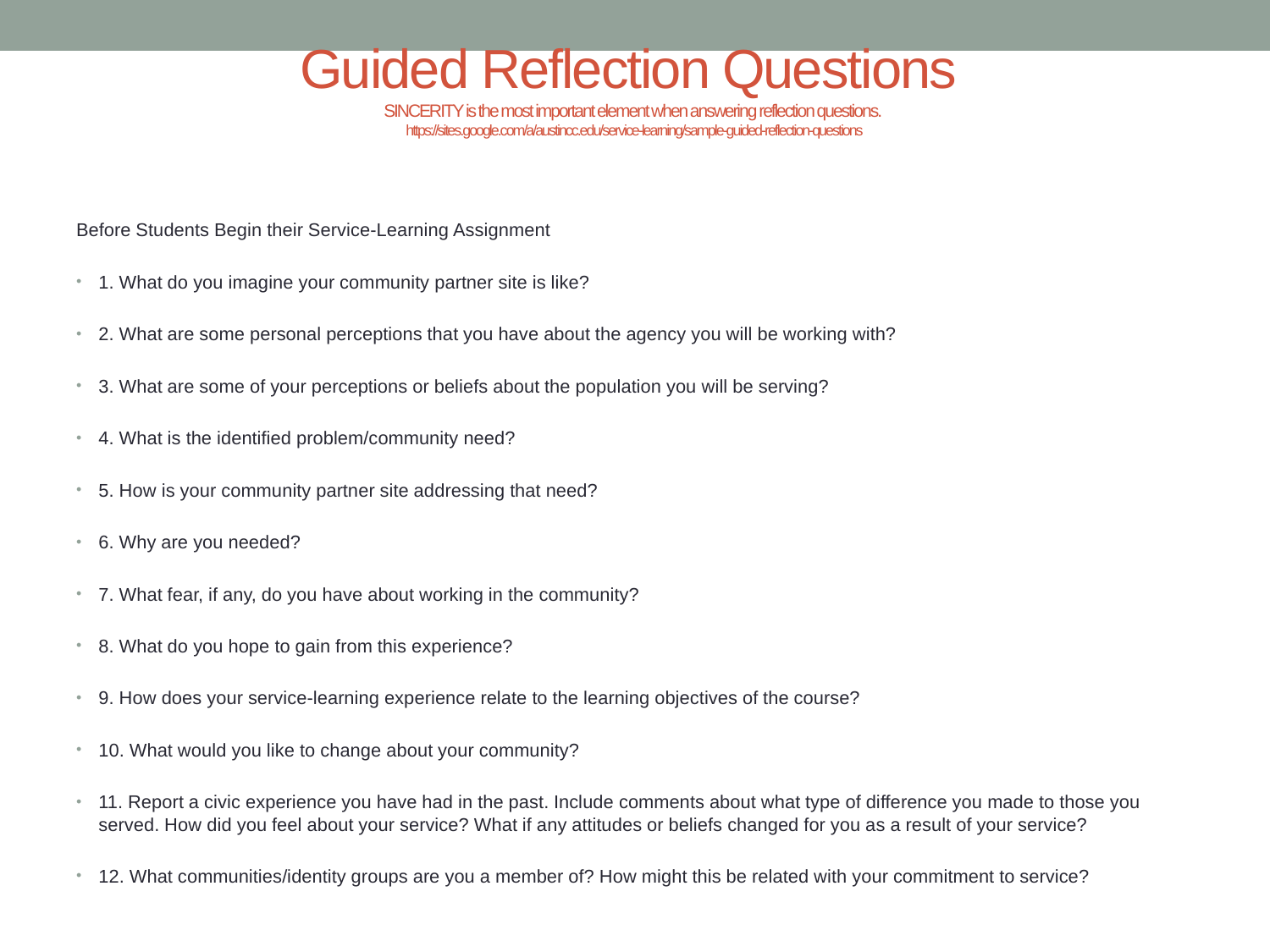

# Guided Reflection Questions SINCERITY is the most important element when answering reflection questions. https://sites.google.com/a/austincc.edu/service-learning/sample-guided-reflection-questions

Before Students Begin their Service-Learning Assignment

1. What do you imagine your community partner site is like?

2. What are some personal perceptions that you have about the agency you will be working with?

3. What are some of your perceptions or beliefs about the population you will be serving?

4. What is the identified problem/community need?

5. How is your community partner site addressing that need?

6. Why are you needed?

7. What fear, if any, do you have about working in the community?

8. What do you hope to gain from this experience?

9. How does your service-learning experience relate to the learning objectives of the course?

10. What would you like to change about your community?

11. Report a civic experience you have had in the past. Include comments about what type of difference you made to those you served. How did you feel about your service? What if any attitudes or beliefs changed for you as a result of your service?

12. What communities/identity groups are you a member of? How might this be related with your commitment to service?